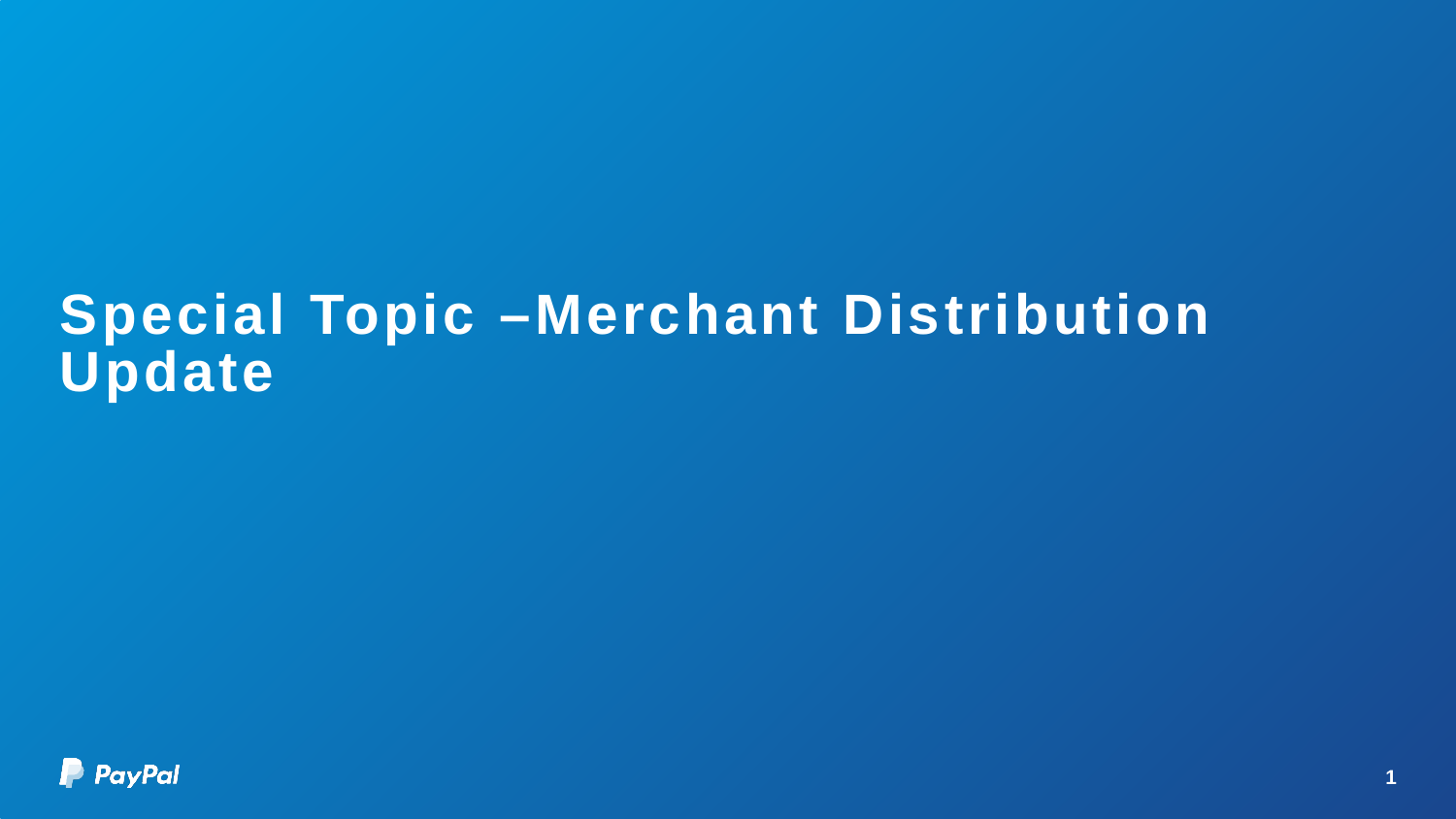

# Special Topic –Merchant Distribution Update

1